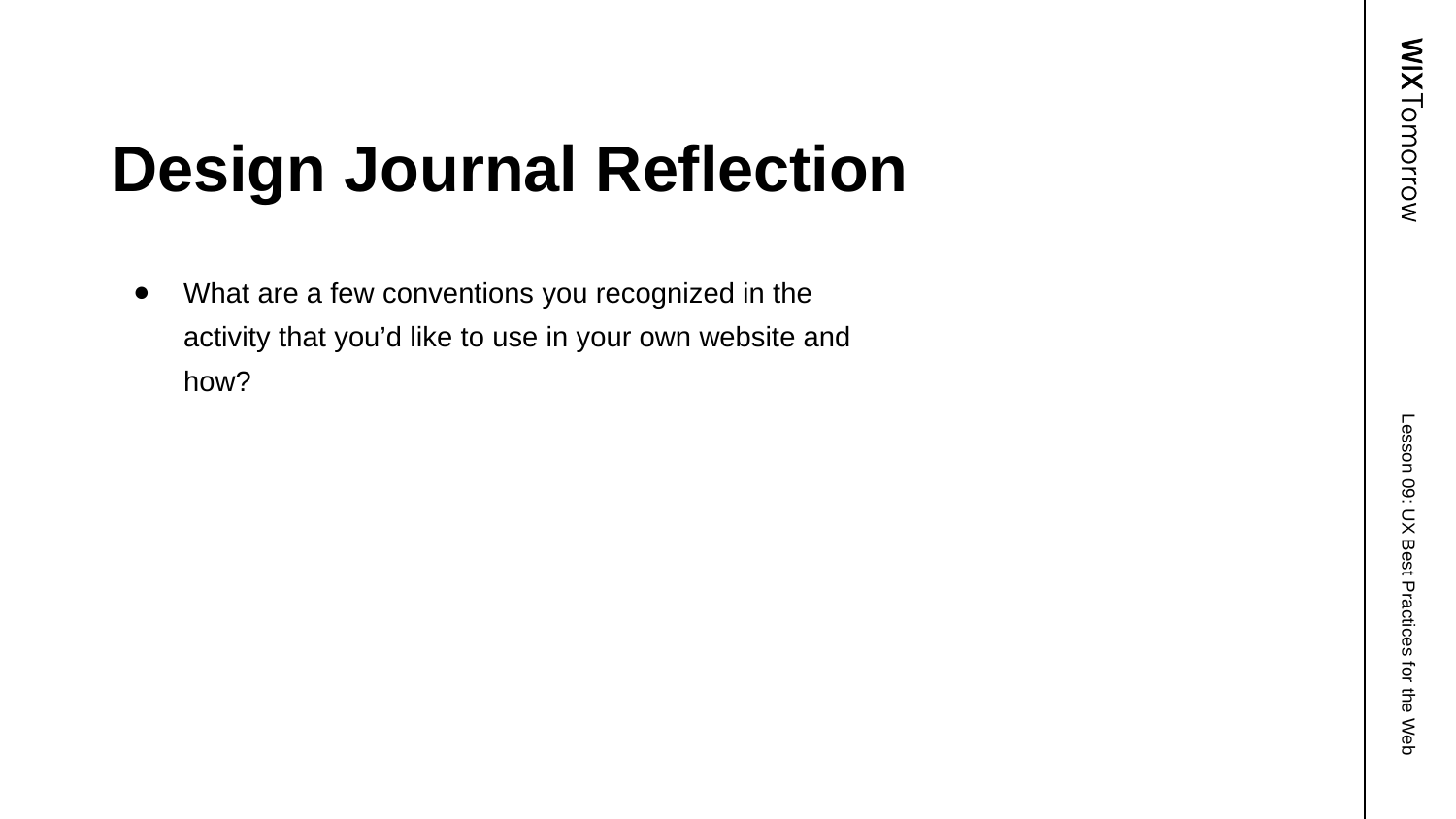

Design Journal Reflection
What are a few conventions you recognized in the activity that you’d like to use in your own website and how?